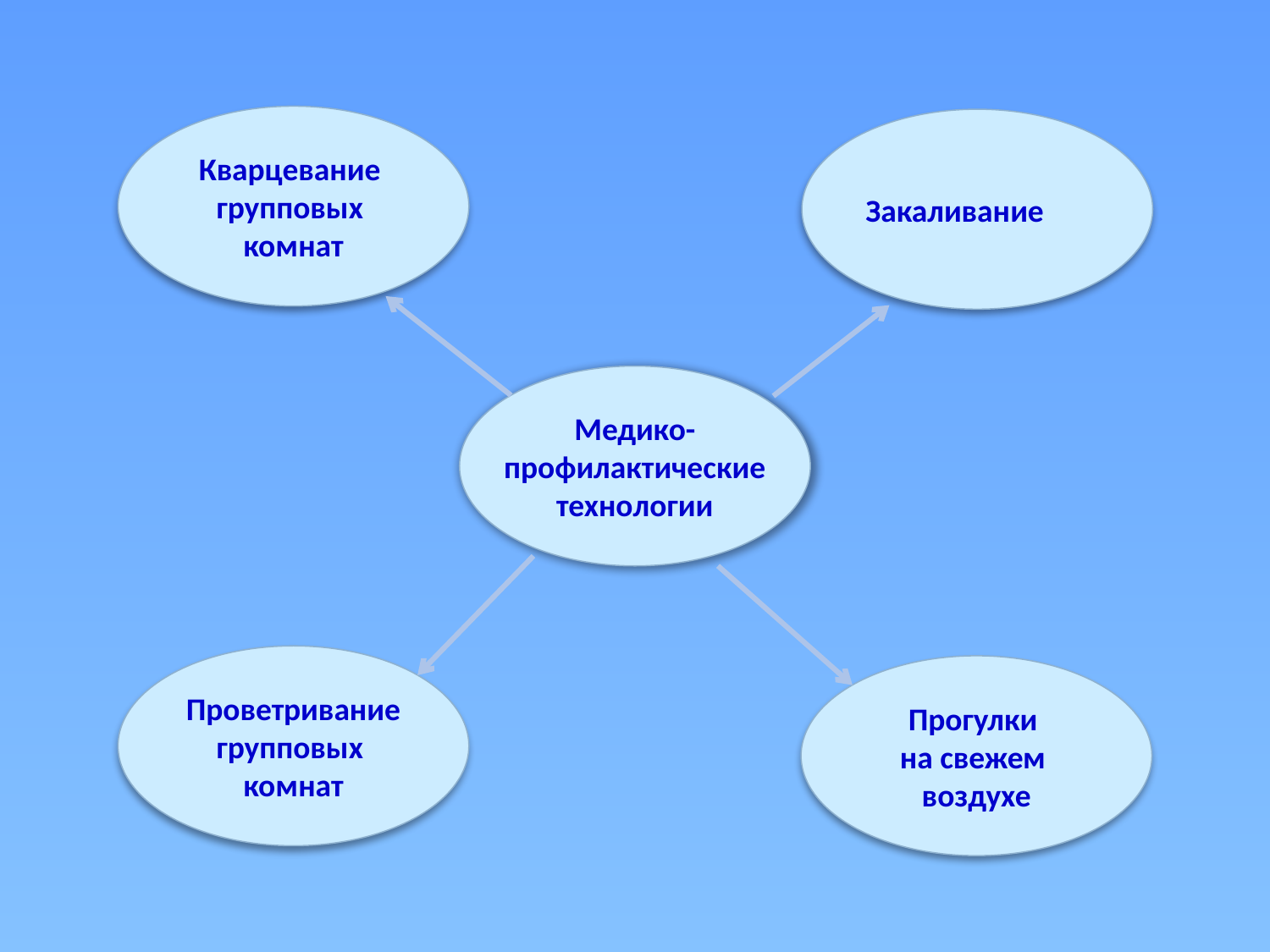

Кварцевание
групповых
комнат
Закаливание
Медико-
профилактические
технологии

Проветривание
групповых
комнат

Прогулки
на свежем
воздухе